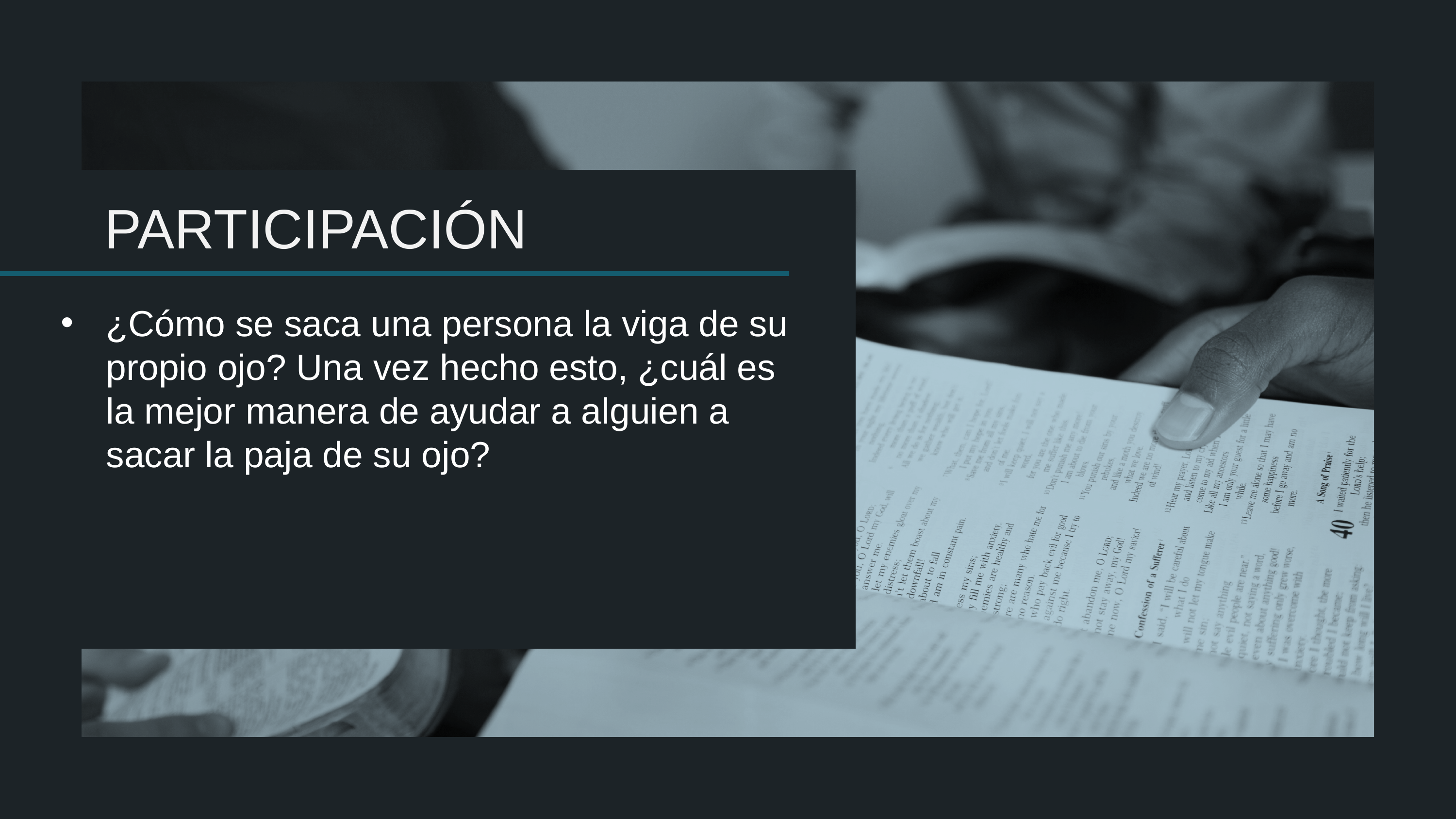

¿Cómo se saca una persona la viga de su propio ojo? Una vez hecho esto, ¿cuál es la mejor manera de ayudar a alguien a sacar la paja de su ojo?